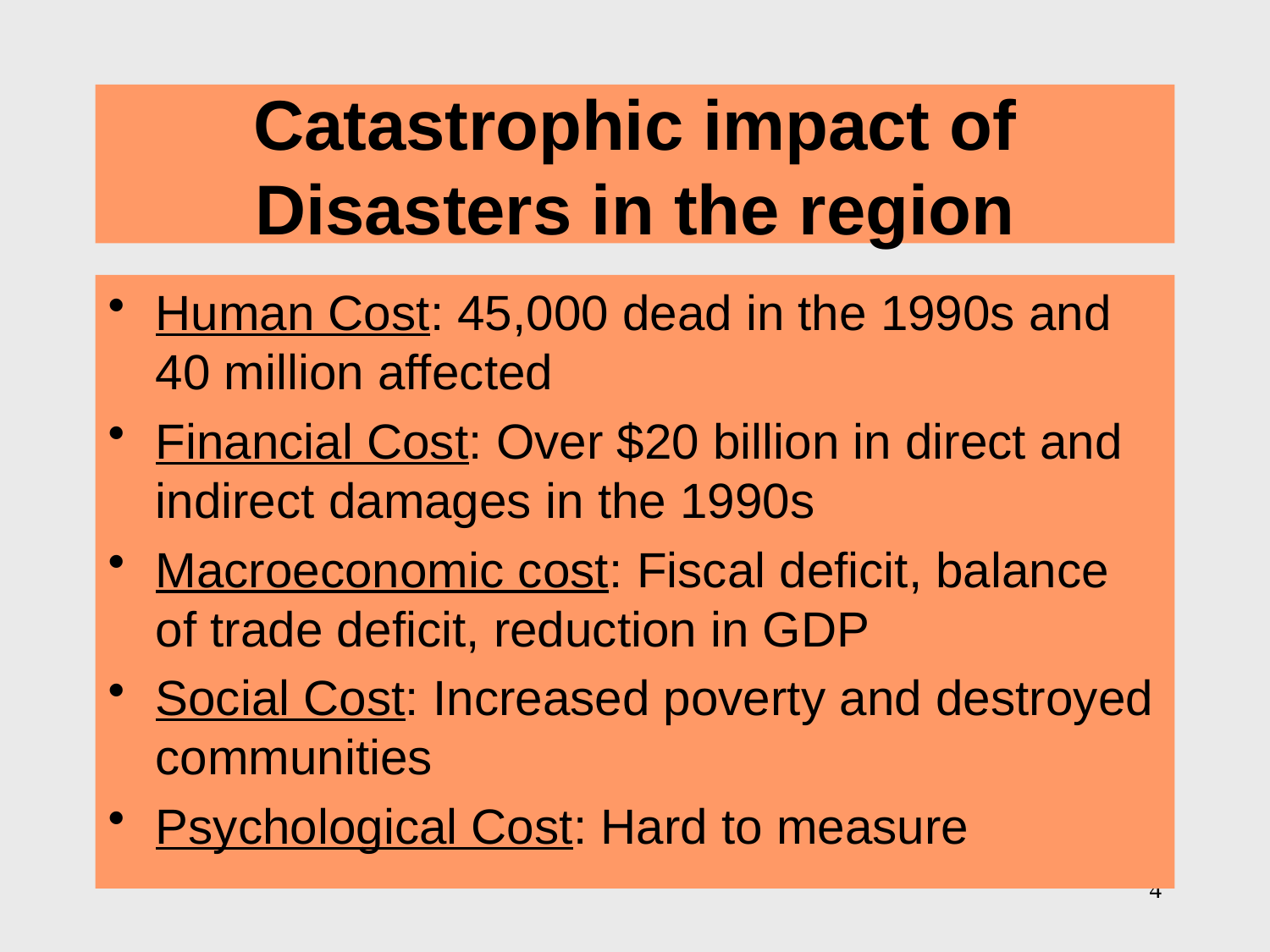

# Catastrophic impact of Disasters in the region
Human Cost: 45,000 dead in the 1990s and 40 million affected
Financial Cost: Over $20 billion in direct and indirect damages in the 1990s
Macroeconomic cost: Fiscal deficit, balance of trade deficit, reduction in GDP
Social Cost: Increased poverty and destroyed communities
Psychological Cost: Hard to measure
4